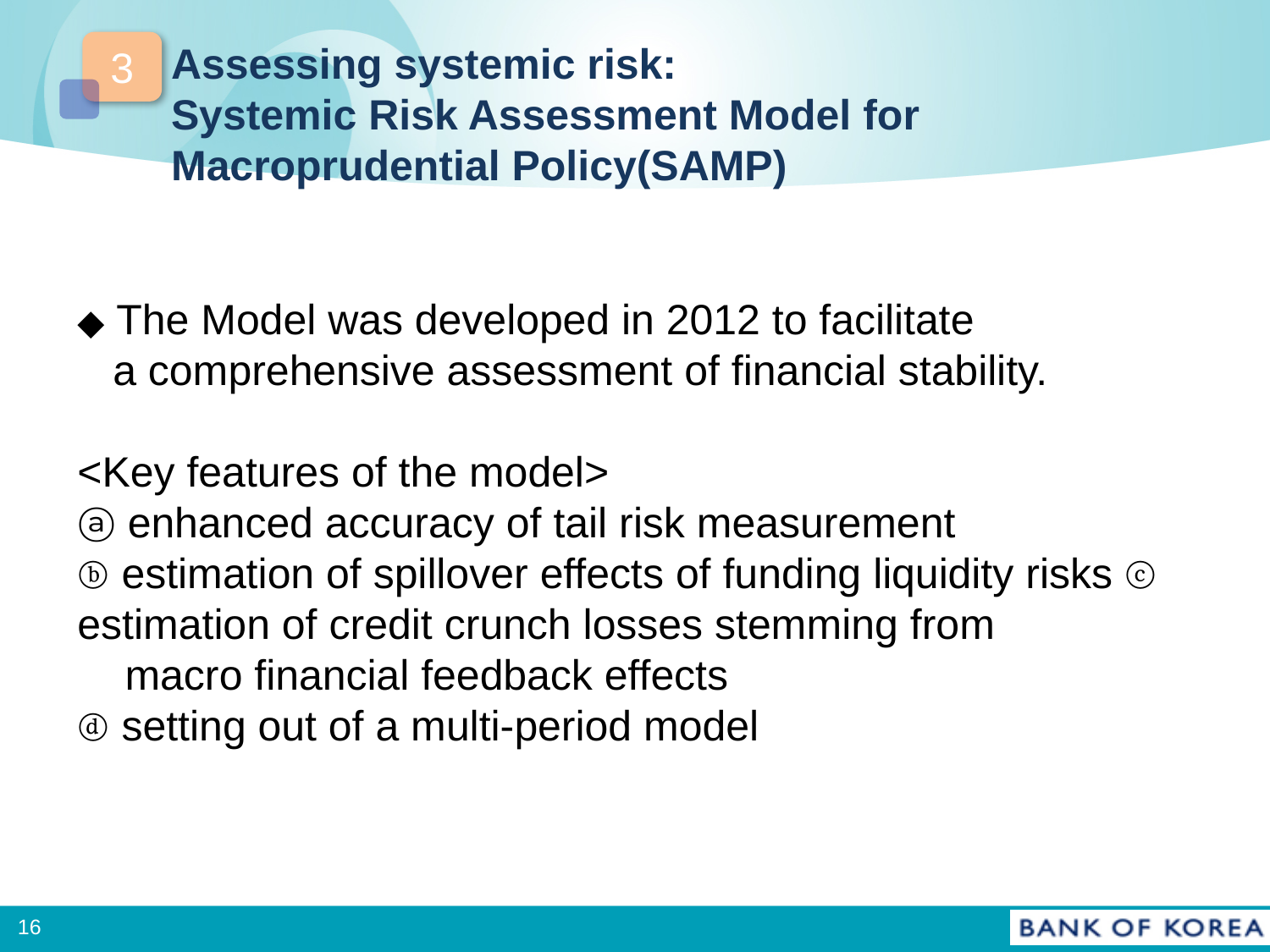

Assessing systemic risk:
   Systemic Risk Assessment Model for
   Macroprudential Policy(SAMP)

3

◆ The Model was developed in 2012 to facilitate
   a comprehensive assessment of financial stability.

<Key features of the model>
ⓐ enhanced accuracy of tail risk measurement
ⓑ estimation of spillover effects of funding liquidity risks ⓒ estimation of credit crunch losses stemming from
    macro financial feedback effects
ⓓ setting out of a multi-period model
16